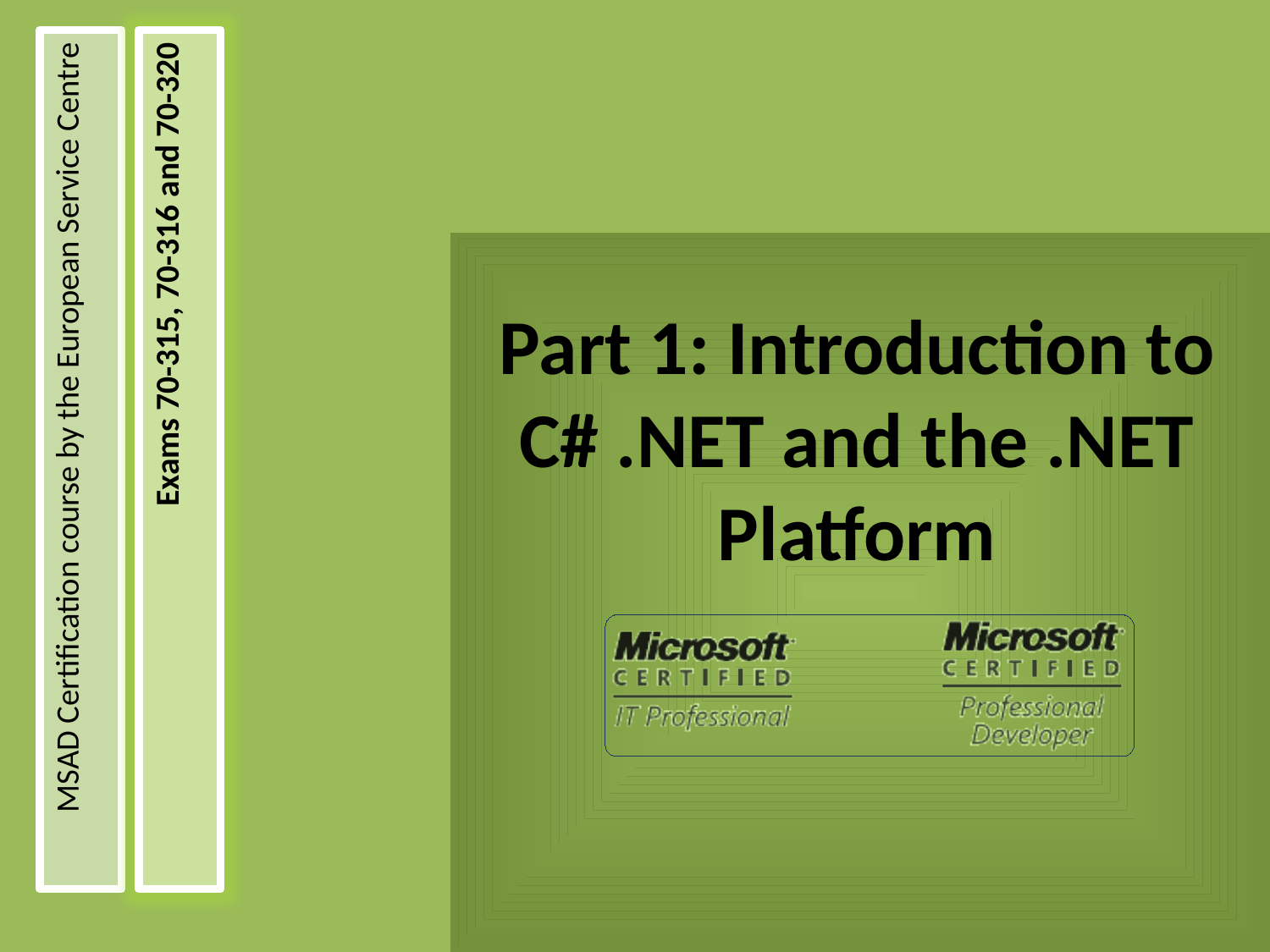

# Part 1: Introduction to C# .NET and the .NET Platform
MSAD Certification course by the European Service Centre

Exams 70-315, 70-316 and 70-320